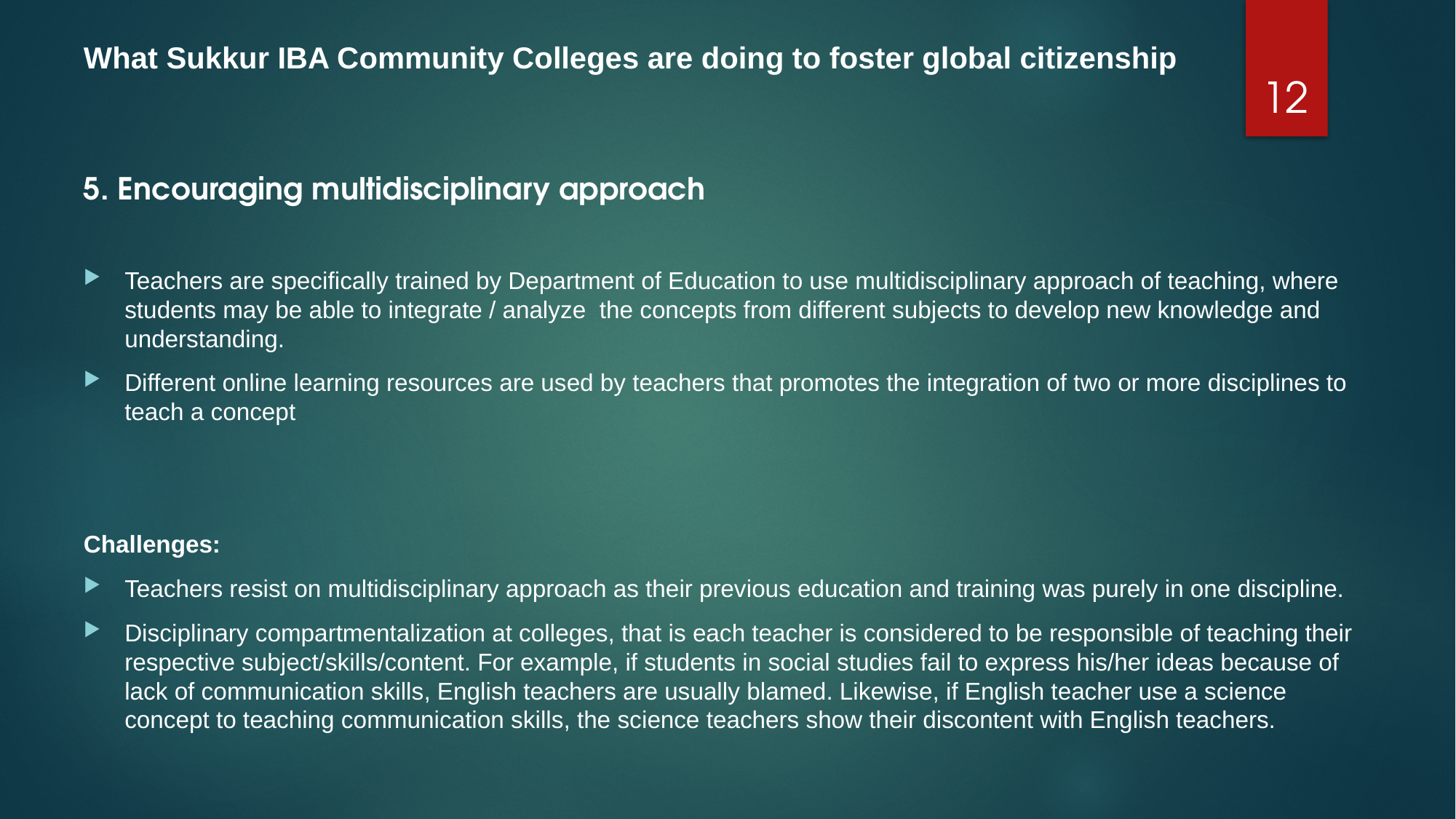

# What Sukkur IBA Community Colleges are doing to foster global citizenship
12
5. Encouraging multidisciplinary approach

Teachers are specifically trained by Department of Education to use multidisciplinary approach of teaching, where students may be able to integrate / analyze  the concepts from different subjects to develop new knowledge and understanding.
Different online learning resources are used by teachers that promotes the integration of two or more disciplines to teach a concept

Challenges:
Teachers resist on multidisciplinary approach as their previous education and training was purely in one discipline.
Disciplinary compartmentalization at colleges, that is each teacher is considered to be responsible of teaching their respective subject/skills/content. For example, if students in social studies fail to express his/her ideas because of lack of communication skills, English teachers are usually blamed. Likewise, if English teacher use a science concept to teaching communication skills, the science teachers show their discontent with English teachers.